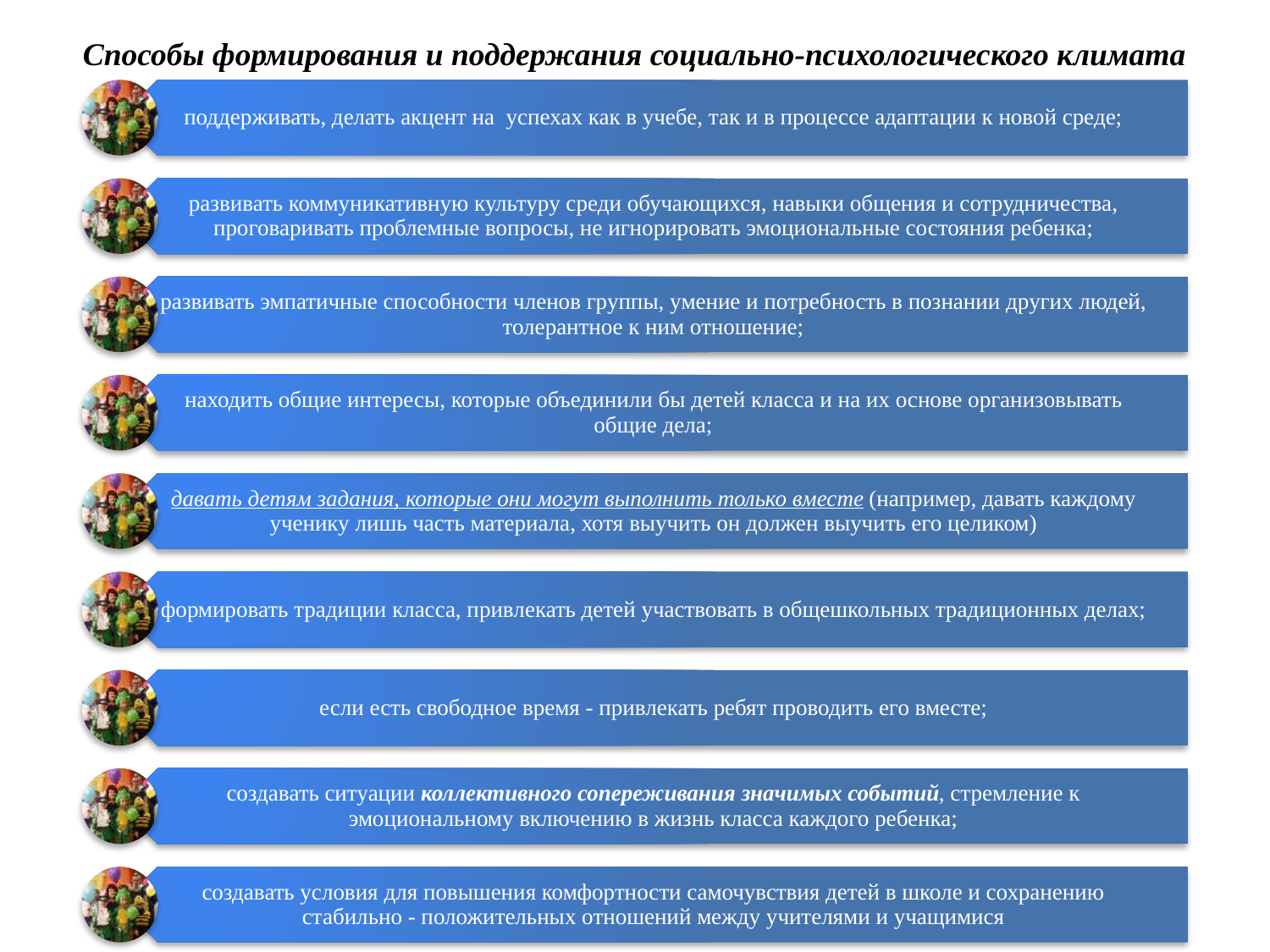

Способы формирования и поддержания социально-психологического климата
поддерживать, делать акцент на  успехах как в учебе, так и в процессе адаптации к новой среде;
развивать коммуникативную культуру среди обучающихся, навыки общения и сотрудничества, проговаривать проблемные вопросы, не игнорировать эмоциональные состояния ребенка;
развивать эмпатичные способности членов группы, умение и потребность в познании других людей, толерантное к ним отношение;
находить общие интересы, которые объединили бы детей класса и на их основе организовывать общие дела;
давать детям задания, которые они могут выполнить только вместе (например, давать каждому ученику лишь часть материала, хотя выучить он должен выучить его целиком)
формировать традиции класса, привлекать детей участвовать в общешкольных традиционных делах;
если есть свободное время - привлекать ребят проводить его вместе;
создавать ситуации коллективного сопереживания значимых событий, стремление к эмоциональному включению в жизнь класса каждого ребенка;
создавать условия для повышения комфортности самочувствия детей в школе и сохранению стабильно - положительных отношений между учителями и учащимися